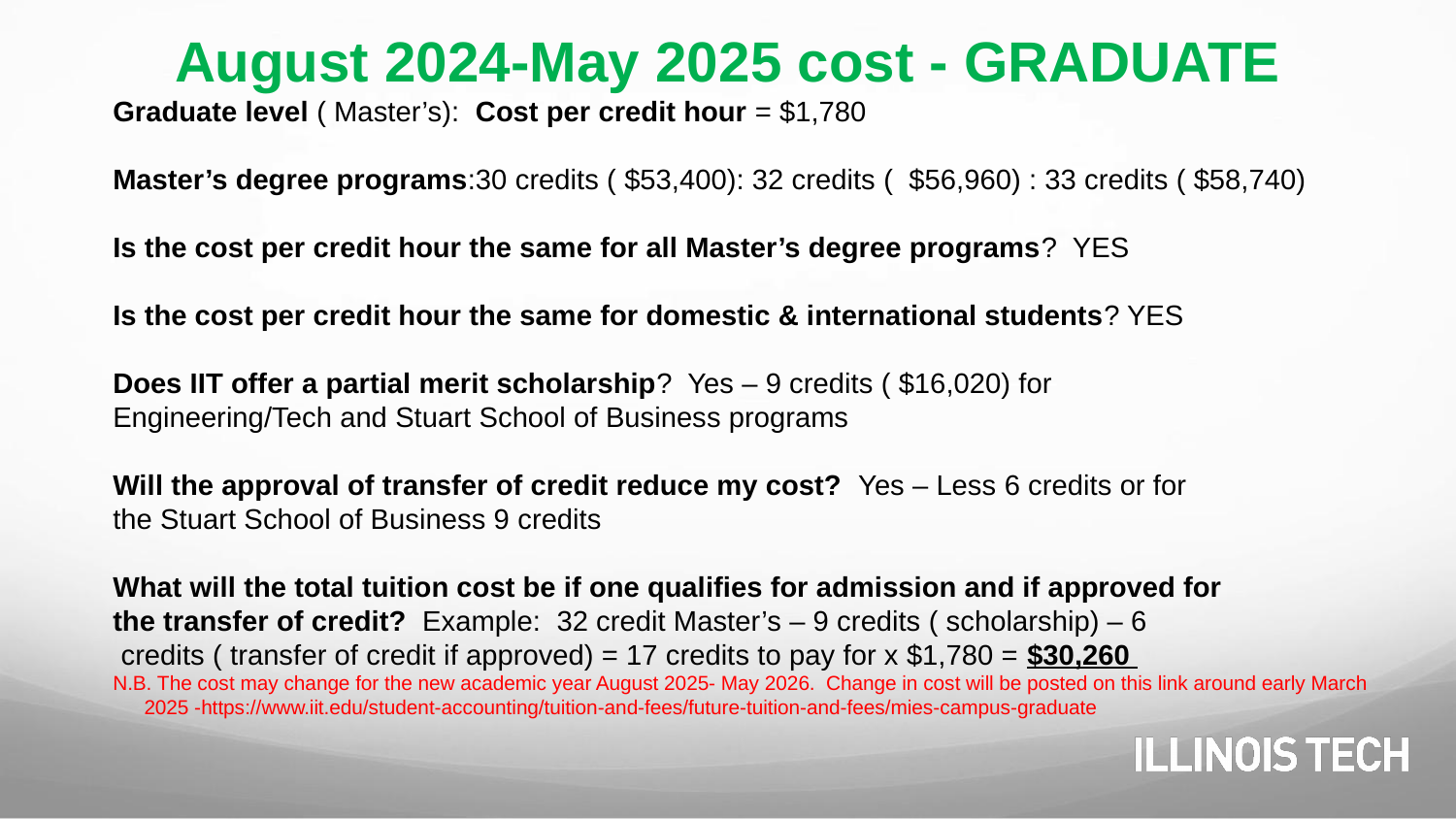

# August 2024-May 2025 cost - GRADUATE
Graduate level ( Master’s):  Cost per credit hour = $1,780

Master’s degree programs:30 credits ( $53,400): 32 credits (  $56,960) : 33 credits ( $58,740)

Is the cost per credit hour the same for all Master’s degree programs?  YES

Is the cost per credit hour the same for domestic & international students? YES

Does IIT offer a partial merit scholarship?  Yes – 9 credits ( $16,020) for
Engineering/Tech and Stuart School of Business programs

Will the approval of transfer of credit reduce my cost?  Yes – Less 6 credits or for
the Stuart School of Business 9 credits

What will the total tuition cost be if one qualifies for admission and if approved for
the transfer of credit?  Example:  32 credit Master’s – 9 credits ( scholarship) – 6
 credits ( transfer of credit if approved) = 17 credits to pay for x $1,780 = $30,260
N.B. The cost may change for the new academic year August 2025- May 2026.  Change in cost will be posted on this link around early March 2025 -https://www.iit.edu/student-accounting/tuition-and-fees/future-tuition-and-fees/mies-campus-graduate